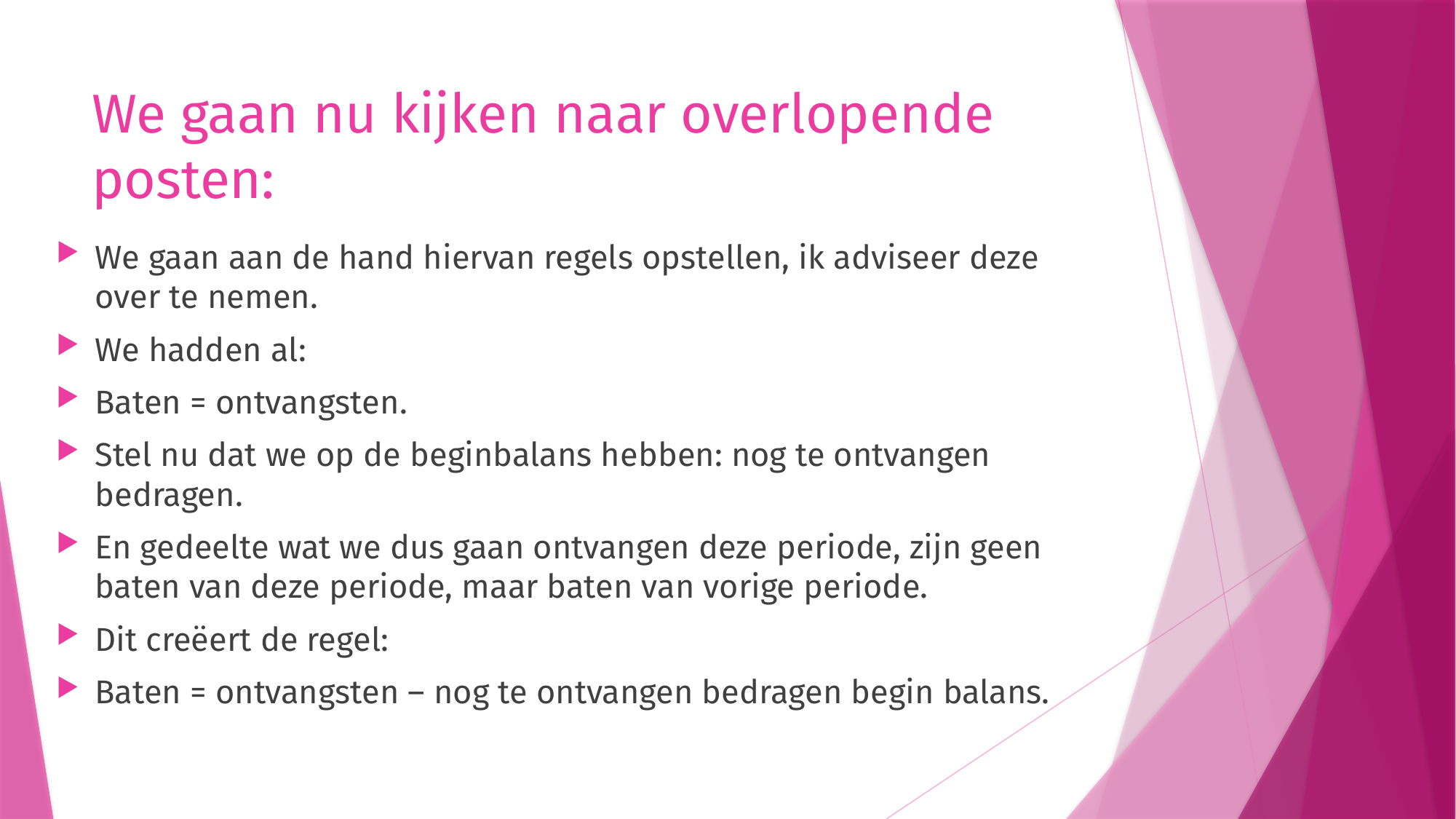

# We gaan nu kijken naar overlopende posten:
We gaan aan de hand hiervan regels opstellen, ik adviseer deze over te nemen.
We hadden al:
Baten = ontvangsten.
Stel nu dat we op de beginbalans hebben: nog te ontvangen bedragen.
En gedeelte wat we dus gaan ontvangen deze periode, zijn geen baten van deze periode, maar baten van vorige periode.
Dit creëert de regel:
Baten = ontvangsten – nog te ontvangen bedragen begin balans.